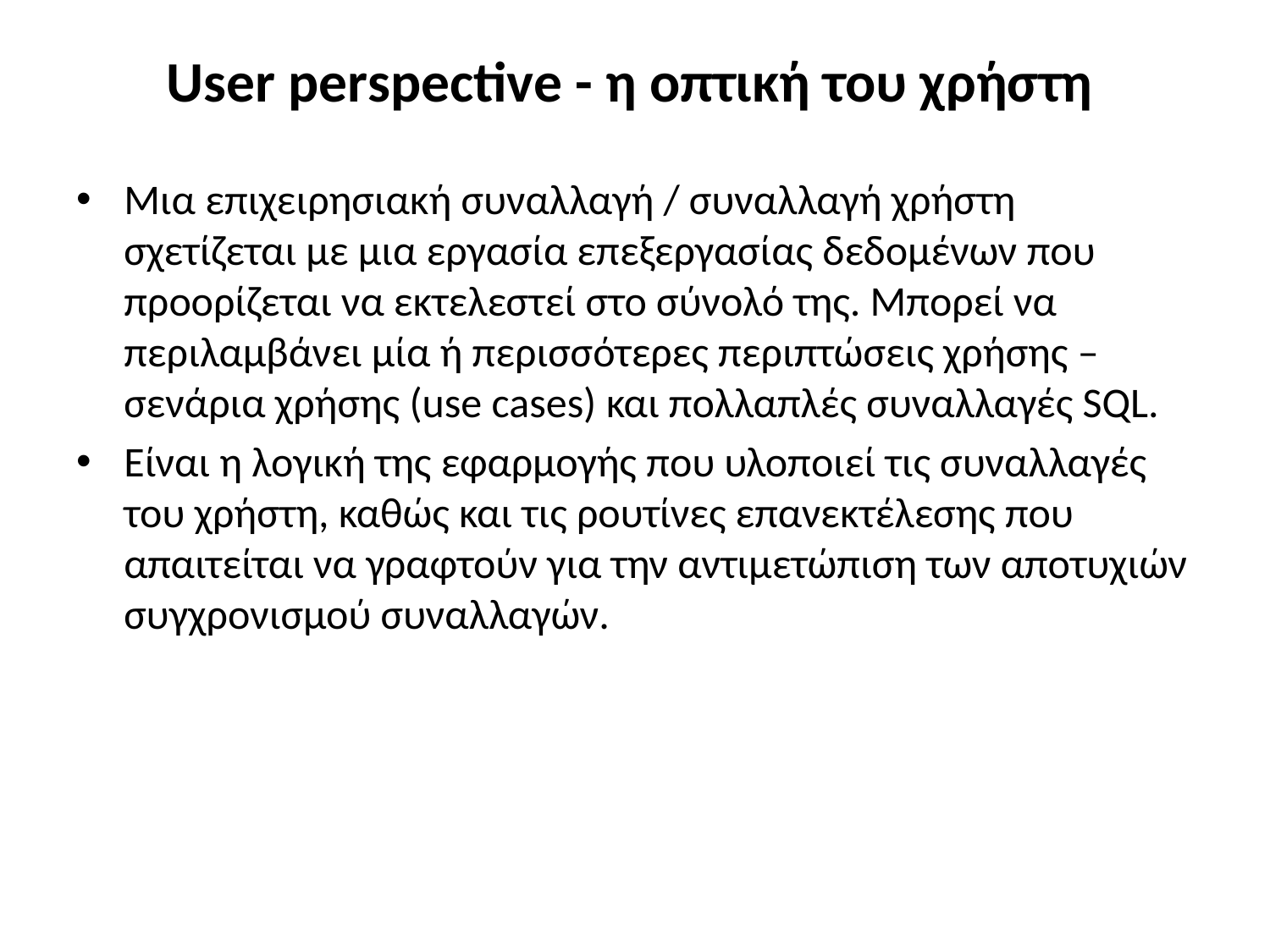

# User perspective - η οπτική του χρήστη
Μια επιχειρησιακή συναλλαγή / συναλλαγή χρήστη σχετίζεται με μια εργασία επεξεργασίας δεδομένων που προορίζεται να εκτελεστεί στο σύνολό της. Μπορεί να περιλαμβάνει μία ή περισσότερες περιπτώσεις χρήσης – σενάρια χρήσης (use cases) και πολλαπλές συναλλαγές SQL.
Είναι η λογική της εφαρμογής που υλοποιεί τις συναλλαγές του χρήστη, καθώς και τις ρουτίνες επανεκτέλεσης που απαιτείται να γραφτούν για την αντιμετώπιση των αποτυχιών συγχρονισμού συναλλαγών.